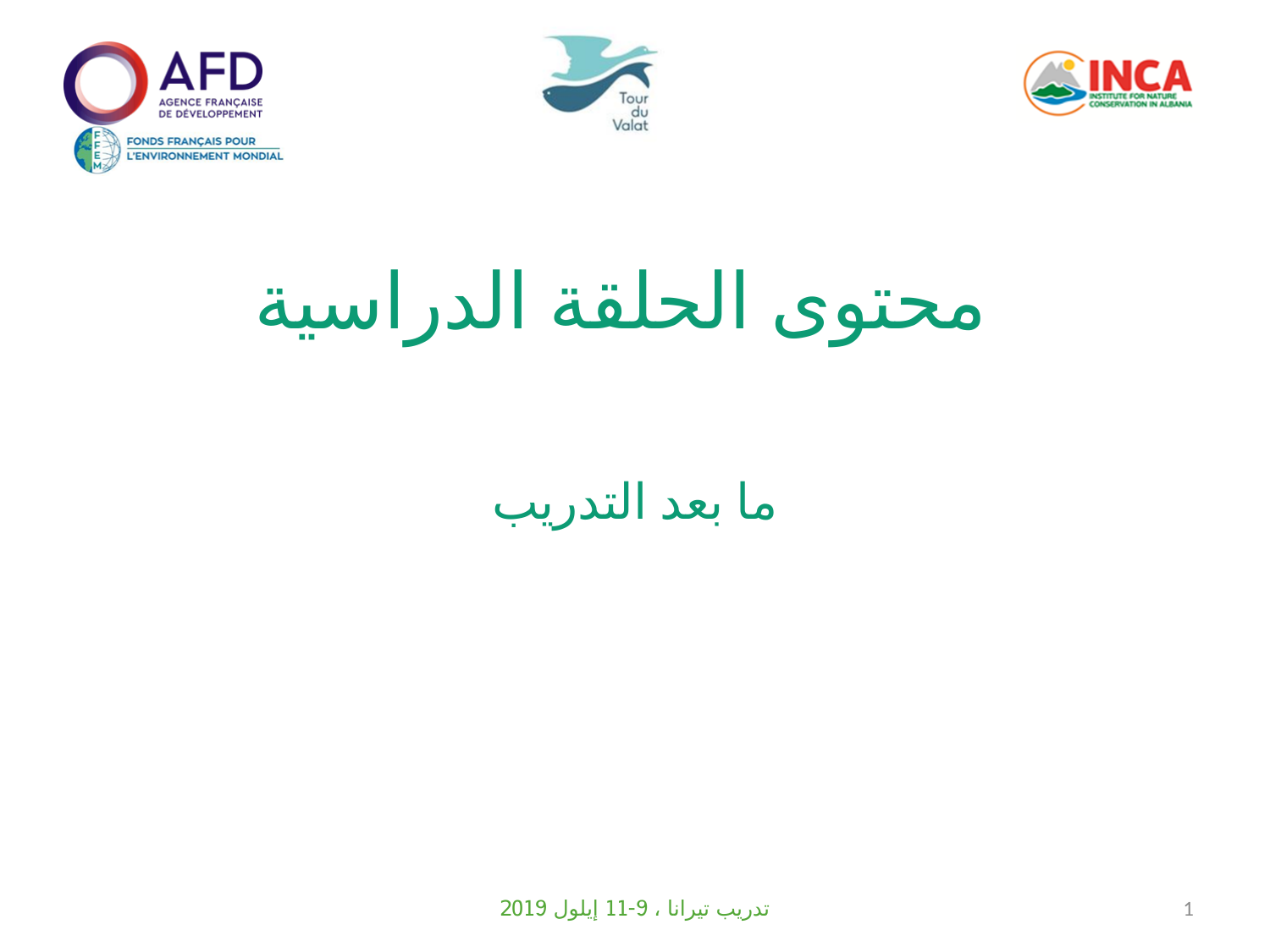

# محتوى الحلقة الدراسية

ما بعد التدريب
تدريب تيرانا ، 9-11 إيلول 2019
1